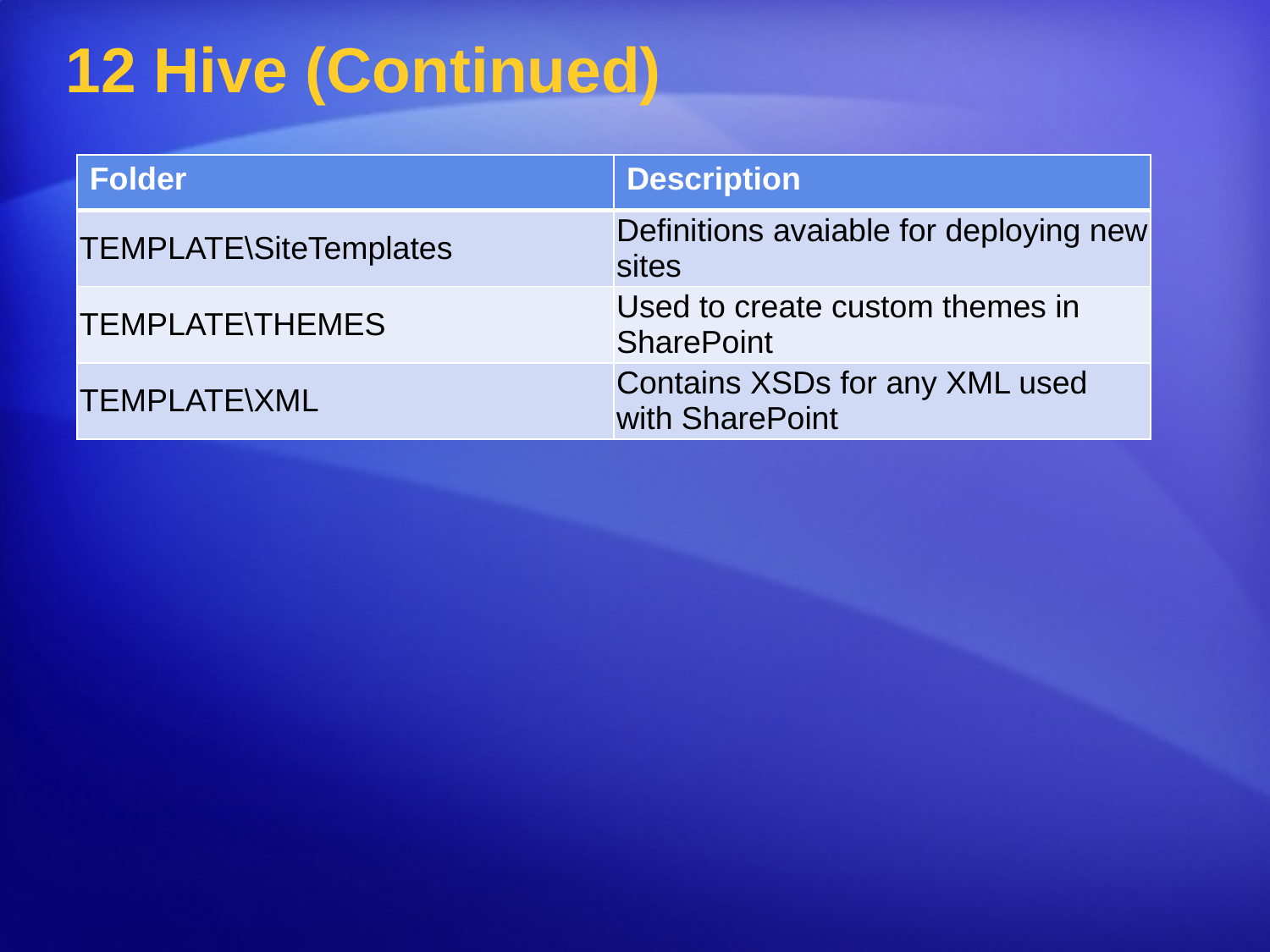

# 12 Hive (Continued)
| Folder | Description |
| --- | --- |
| TEMPLATE\SiteTemplates | Definitions avaiable for deploying new sites |
| TEMPLATE\THEMES | Used to create custom themes in SharePoint |
| TEMPLATE\XML | Contains XSDs for any XML used with SharePoint |